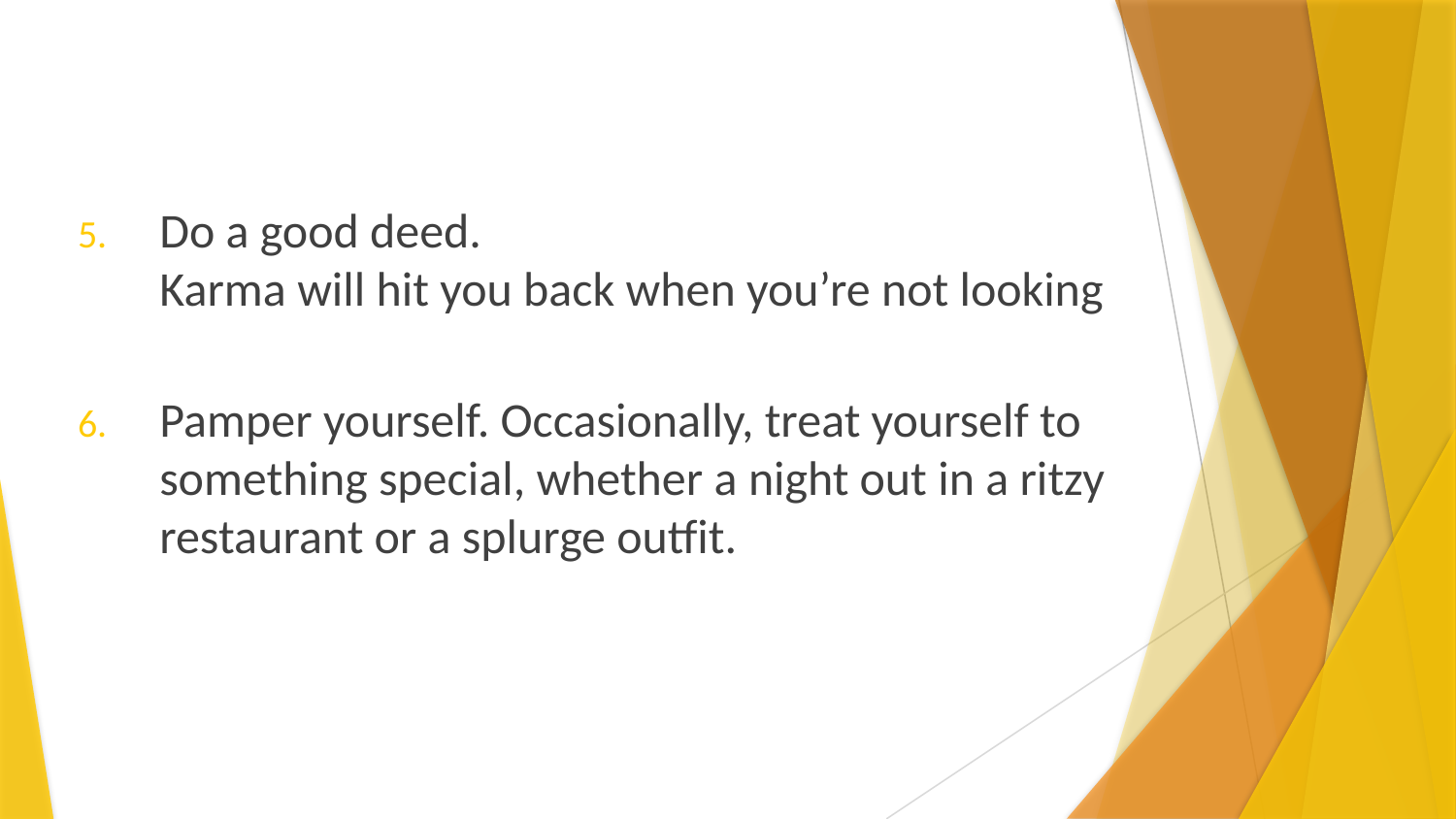

Do a good deed.
Karma will hit you back when you’re not looking
Pamper yourself. Occasionally, treat yourself to something special, whether a night out in a ritzy restaurant or a splurge outfit.